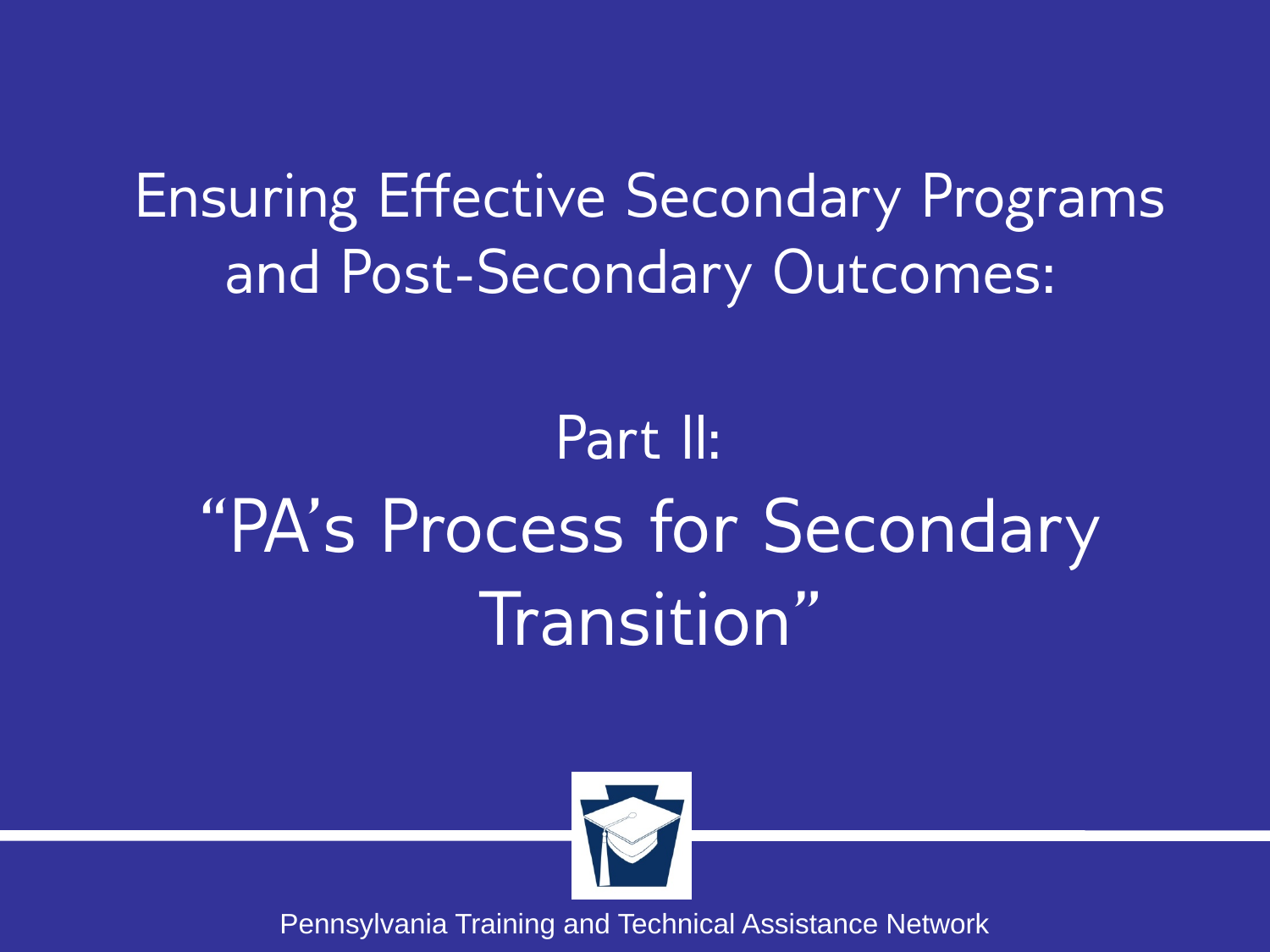

# Ensuring Effective Secondary Programs and Post-Secondary Outcomes: Part II: “PA’s Process for Secondary Transition”